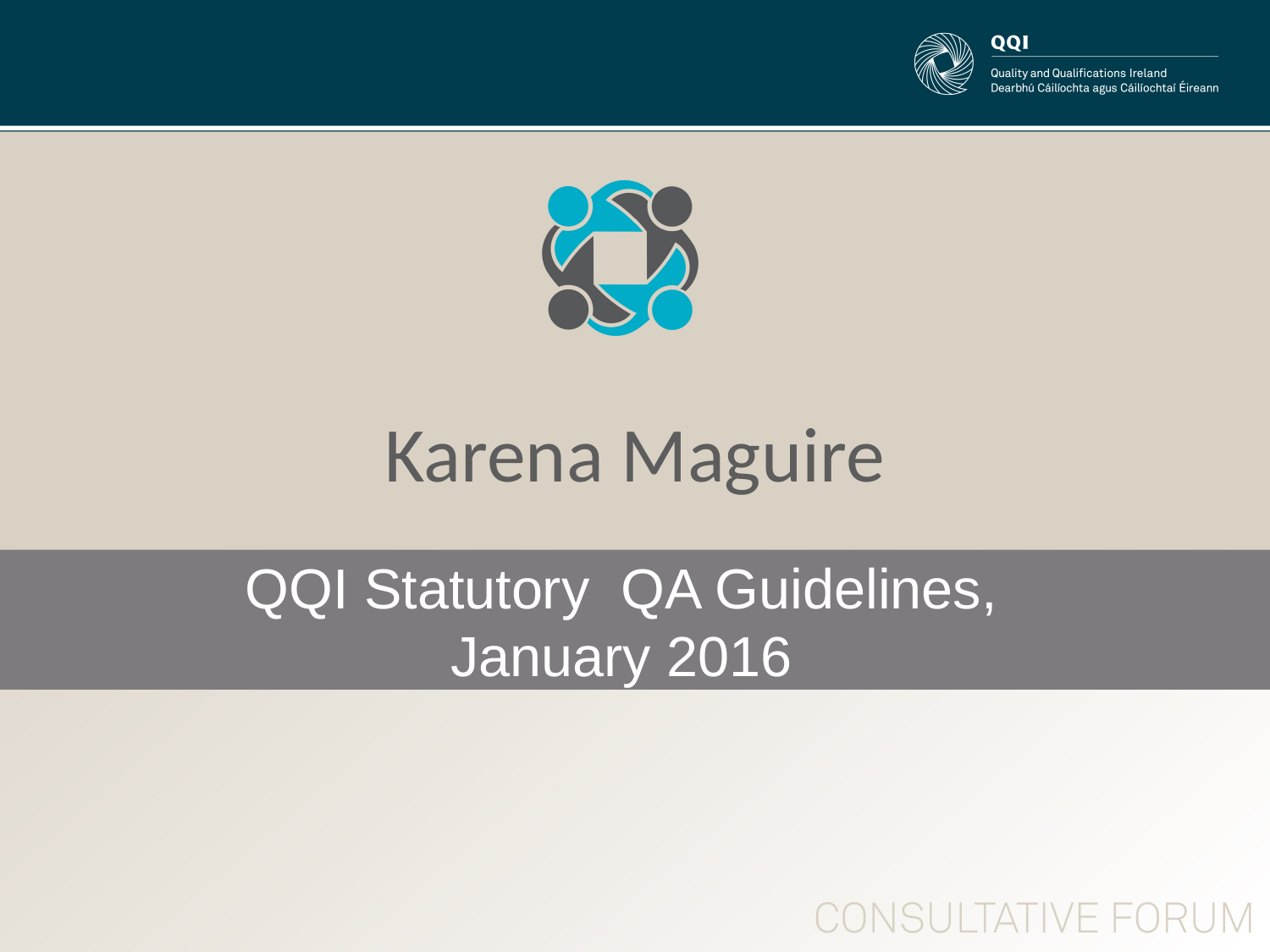

# Karena Maguire
QQI Statutory  QA Guidelines,
January 2016